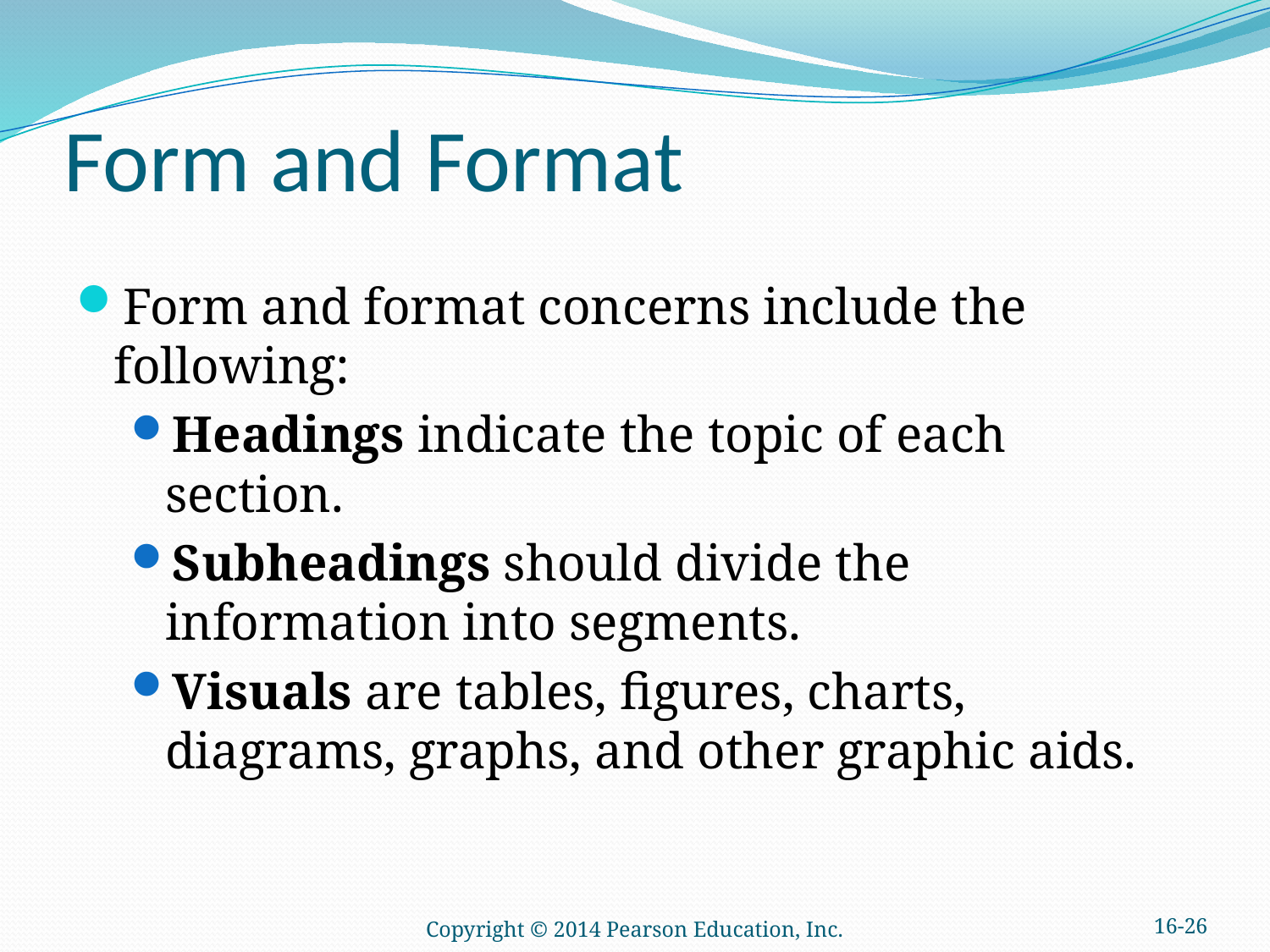

# Form and Format
Form and format concerns include the following:
Headings indicate the topic of each section.
Subheadings should divide the information into segments.
Visuals are tables, figures, charts, diagrams, graphs, and other graphic aids.